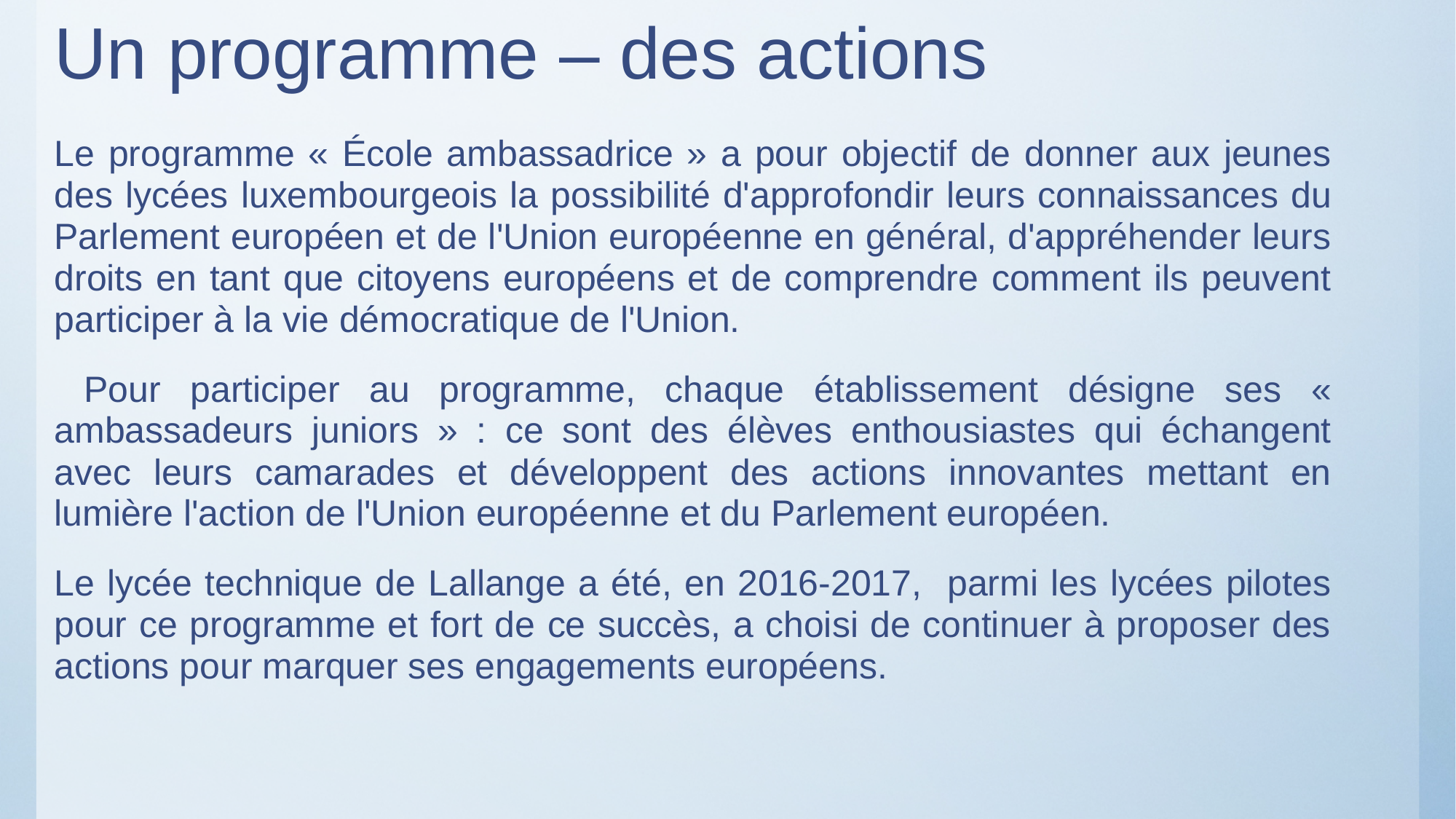

# Un programme – des actions
Le programme « École ambassadrice » a pour objectif de donner aux jeunes des lycées luxembourgeois la possibilité d'approfondir leurs connaissances du Parlement européen et de l'Union européenne en général, d'appréhender leurs droits en tant que citoyens européens et de comprendre comment ils peuvent participer à la vie démocratique de l'Union.
 Pour participer au programme, chaque établissement désigne ses « ambassadeurs juniors » : ce sont des élèves enthousiastes qui échangent avec leurs camarades et développent des actions innovantes mettant en lumière l'action de l'Union européenne et du Parlement européen.
Le lycée technique de Lallange a été, en 2016-2017,  parmi les lycées pilotes pour ce programme et fort de ce succès, a choisi de continuer à proposer des actions pour marquer ses engagements européens.